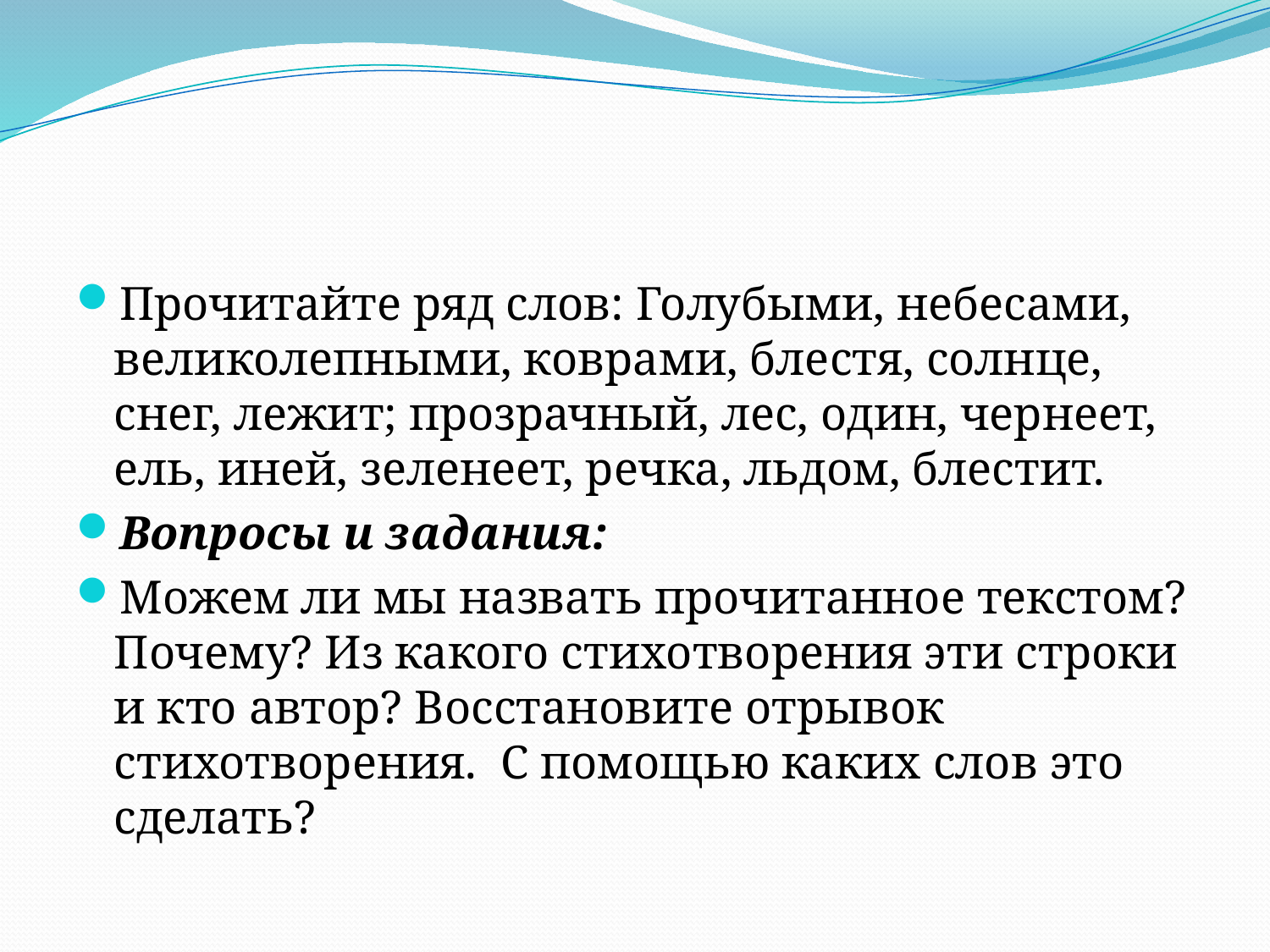

#
Прочитайте ряд слов: Голубыми, небесами, великолепными, коврами, блестя, солнце, снег, лежит; прозрачный, лес, один, чернеет, ель, иней, зеленеет, речка, льдом, блестит.
Вопросы и задания:
Можем ли мы назвать прочитанное текстом? Почему? Из какого стихотворения эти строки и кто автор? Восстановите отрывок стихотворения.  С помощью каких слов это сделать?